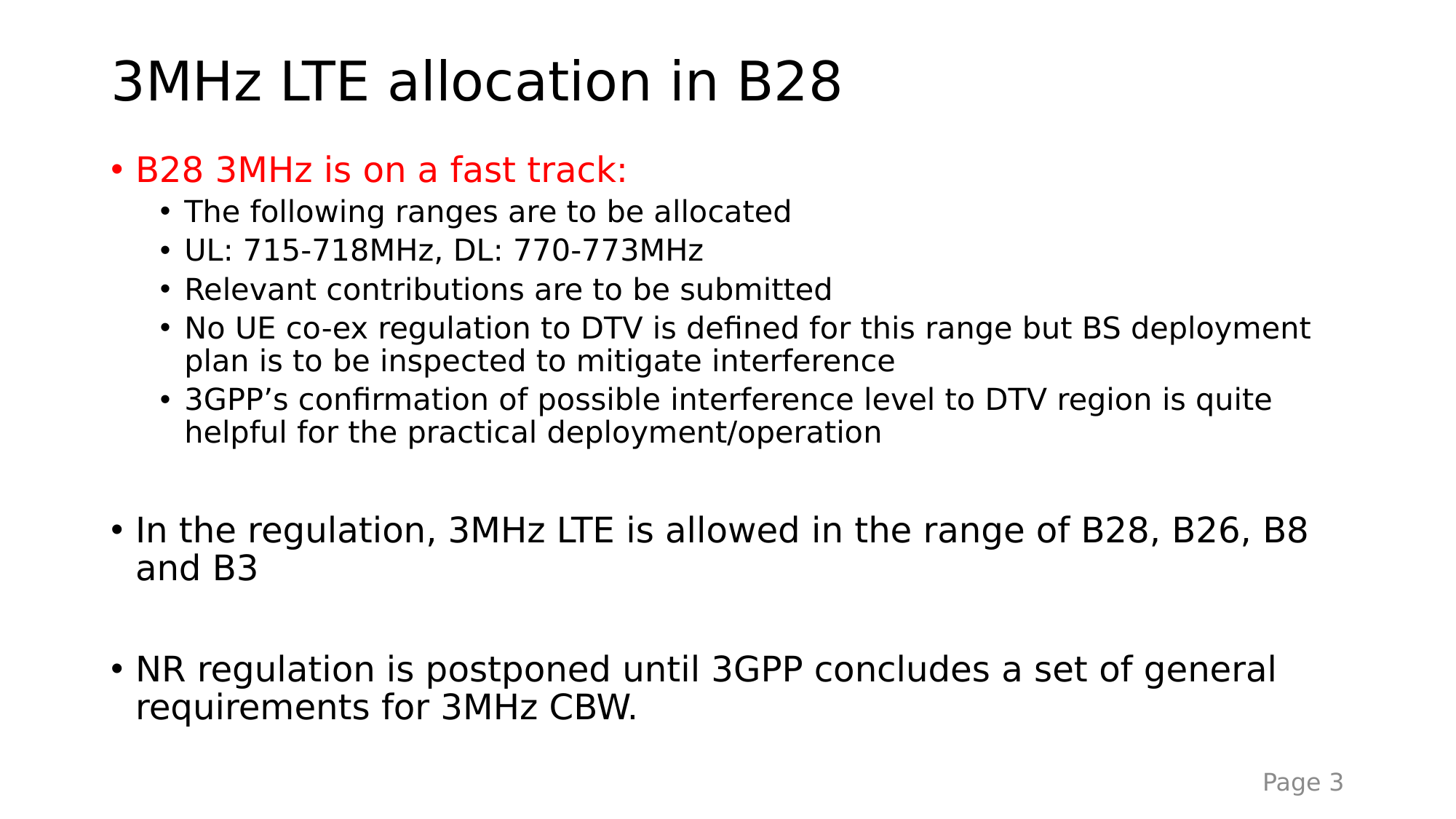

# 3MHz LTE allocation in B28
B28 3MHz is on a fast track:
The following ranges are to be allocated
UL: 715-718MHz, DL: 770-773MHz
Relevant contributions are to be submitted
No UE co-ex regulation to DTV is defined for this range but BS deployment plan is to be inspected to mitigate interference
3GPP’s confirmation of possible interference level to DTV region is quite helpful for the practical deployment/operation

In the regulation, 3MHz LTE is allowed in the range of B28, B26, B8 and B3

NR regulation is postponed until 3GPP concludes a set of general requirements for 3MHz CBW.
Page 3